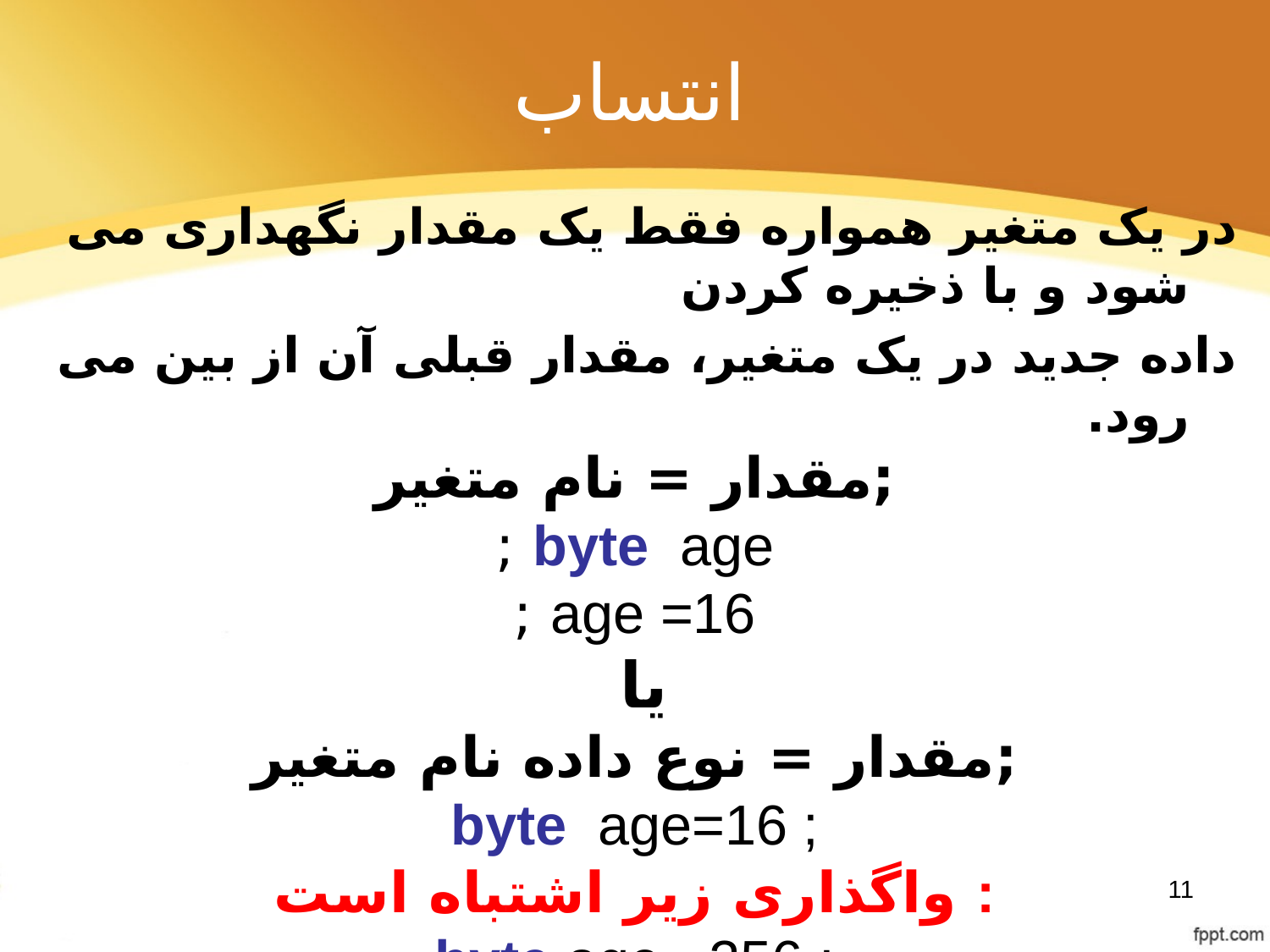

# انتساب
در یک متغیر همواره فقط یک مقدار نگهداری می شود و با ذخیره کردن
داده جدید در یک متغیر، مقدار قبلی آن از بین می رود.
;مقدار = نام متغیر
byte  age ;
age =16 ;
یا
;مقدار = نوع داده نام متغیر
byte  age=16 ;
واگذاری زیر اشتباه است :
byte age =256 ;
11